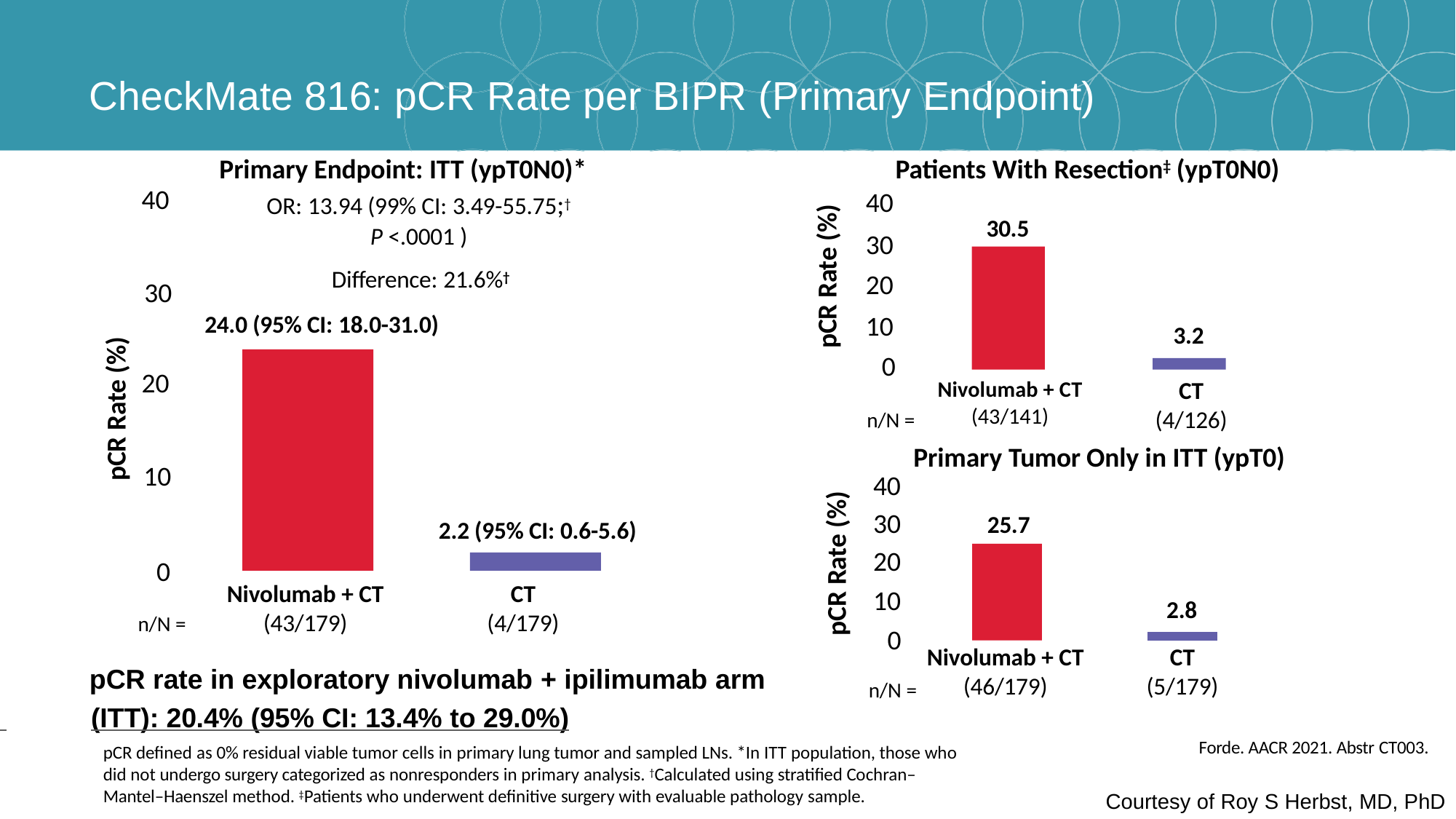

# CheckMate 816: pCR Rate per BIPR (Primary Endpoint)
Primary Endpoint: ITT (ypT0N0)*
OR: 13.94 (99% CI: 3.49-55.75;†
P <.0001 )
Difference: 21.6%†
24.0 (95% CI: 18.0-31.0)
Patients With Resection‡ (ypT0N0)
40
30
20
10
0
40

pCR Rate (%)

30.5

30
3.2
pCR Rate (%)

20

CT
(4/126)
Nivolumab + CT
(43/141)
n/N =
Primary Tumor Only in ITT (ypT0)
40
10

pCR Rate (%)
30
20
10
0
25.7
2.2 (95% CI: 0.6-5.6)

0

Nivolumab + CT
(43/179)
CT
(4/179)
2.8

n/N =

Nivolumab + CT
(46/179)
CT
(5/179)

pCR rate in exploratory nivolumab + ipilimumab arm
n/N =
 	(ITT): 20.4% (95% CI: 13.4% to 29.0%)
Forde. AACR 2021. Abstr CT003.
pCR defined as 0% residual viable tumor cells in primary lung tumor and sampled LNs. *In ITT population, those who  did not undergo surgery categorized as nonresponders in primary analysis. †Calculated using stratified Cochran–  Mantel–Haenszel method. ‡Patients who underwent definitive surgery with evaluable pathology sample.
Courtesy of Roy S Herbst, MD, PhD